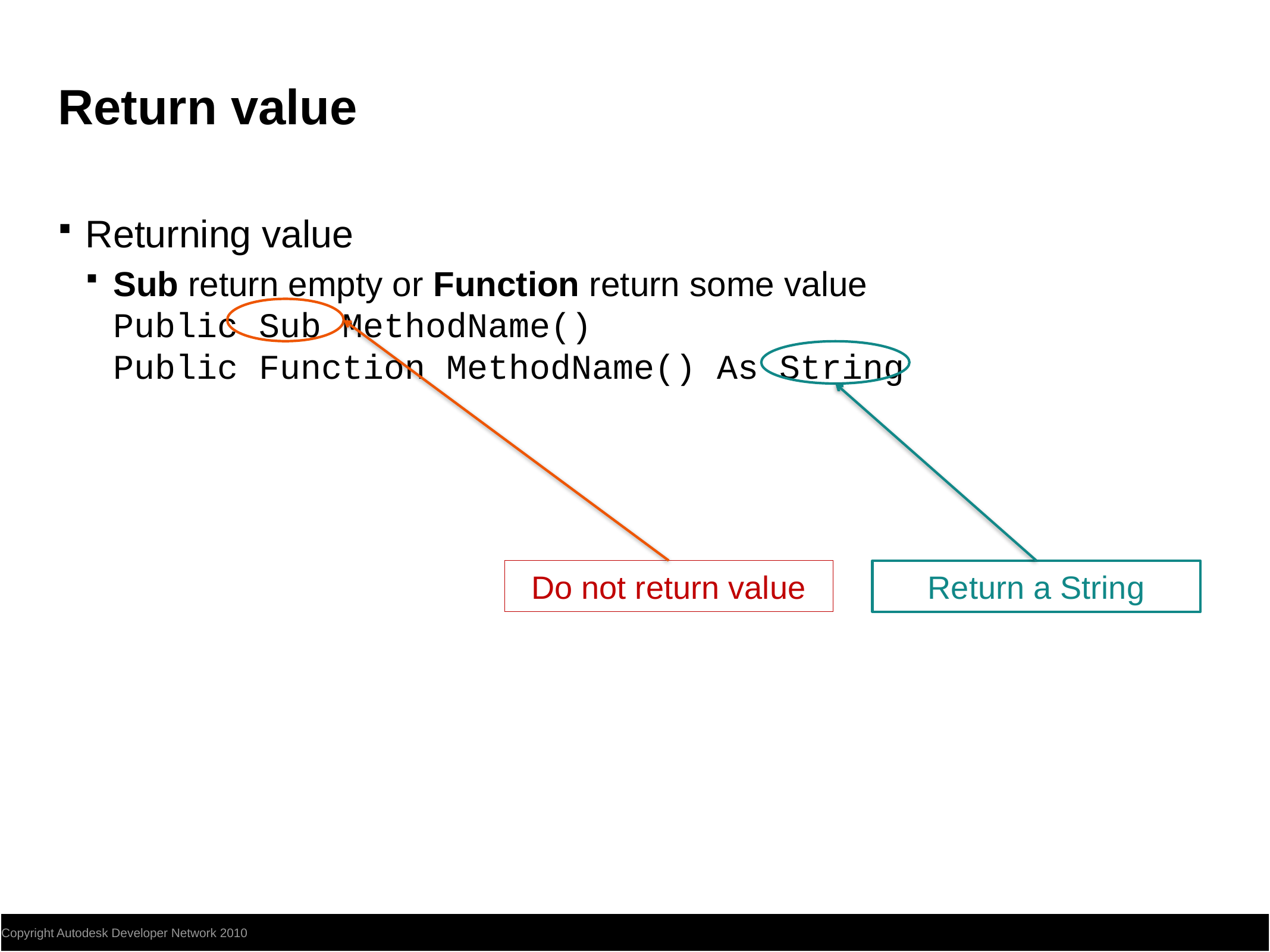

# Return value
Returning value
Sub return empty or Function return some value
Public Sub MethodName()
Public Function MethodName() As String

Do not return value
Return a String